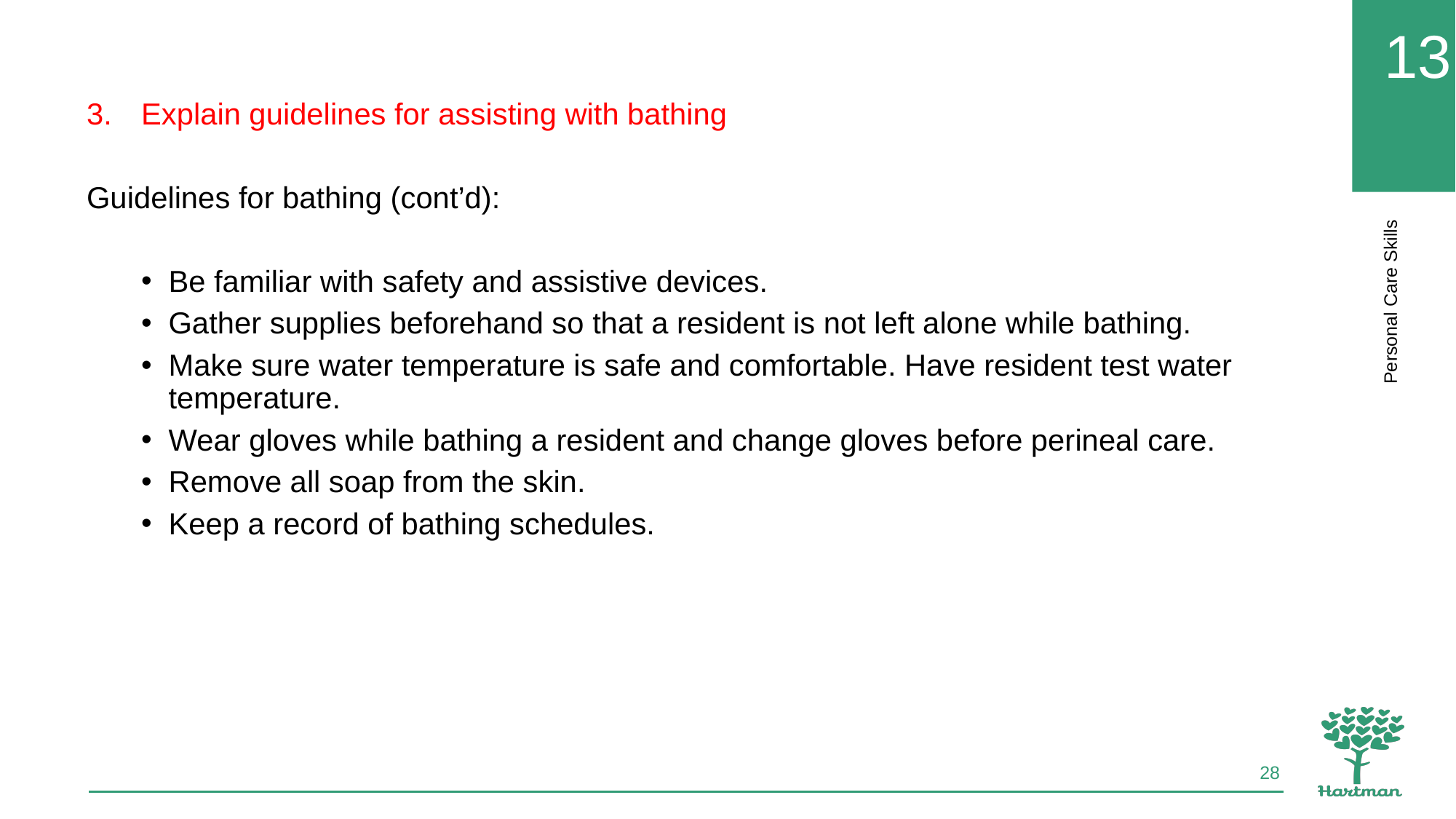

Explain guidelines for assisting with bathing

Guidelines for bathing (cont’d):

Be familiar with safety and assistive devices.
Gather supplies beforehand so that a resident is not left alone while bathing.
Make sure water temperature is safe and comfortable. Have resident test water temperature.
Wear gloves while bathing a resident and change gloves before perineal care.
Remove all soap from the skin.
Keep a record of bathing schedules.

28